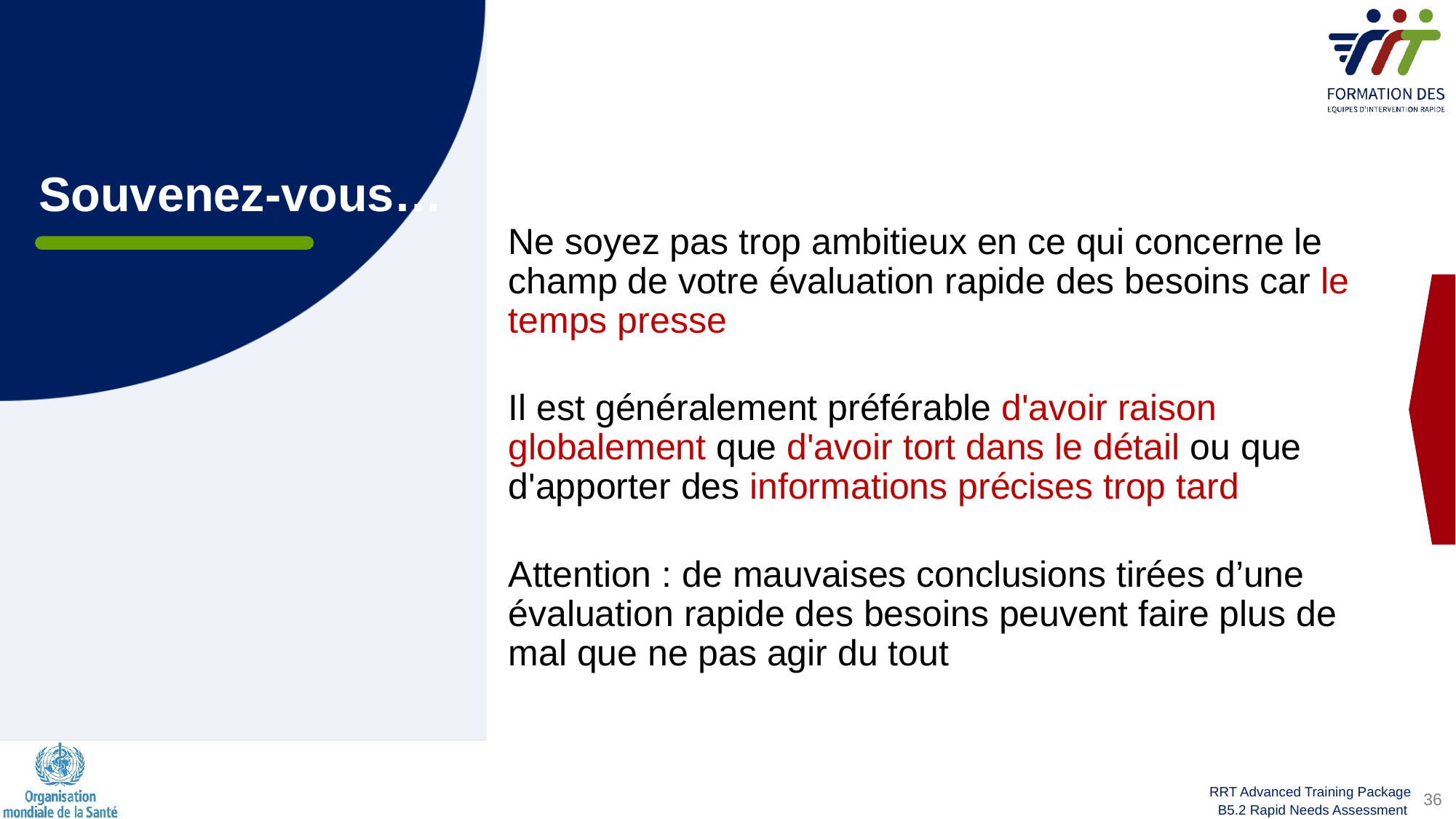

Souvenez-vous…
Ne soyez pas trop ambitieux en ce qui concerne le champ de votre évaluation rapide des besoins car le temps presse

Il est généralement préférable d'avoir raison globalement que d'avoir tort dans le détail ou que d'apporter des informations précises trop tard

Attention : de mauvaises conclusions tirées d’une évaluation rapide des besoins peuvent faire plus de mal que ne pas agir du tout